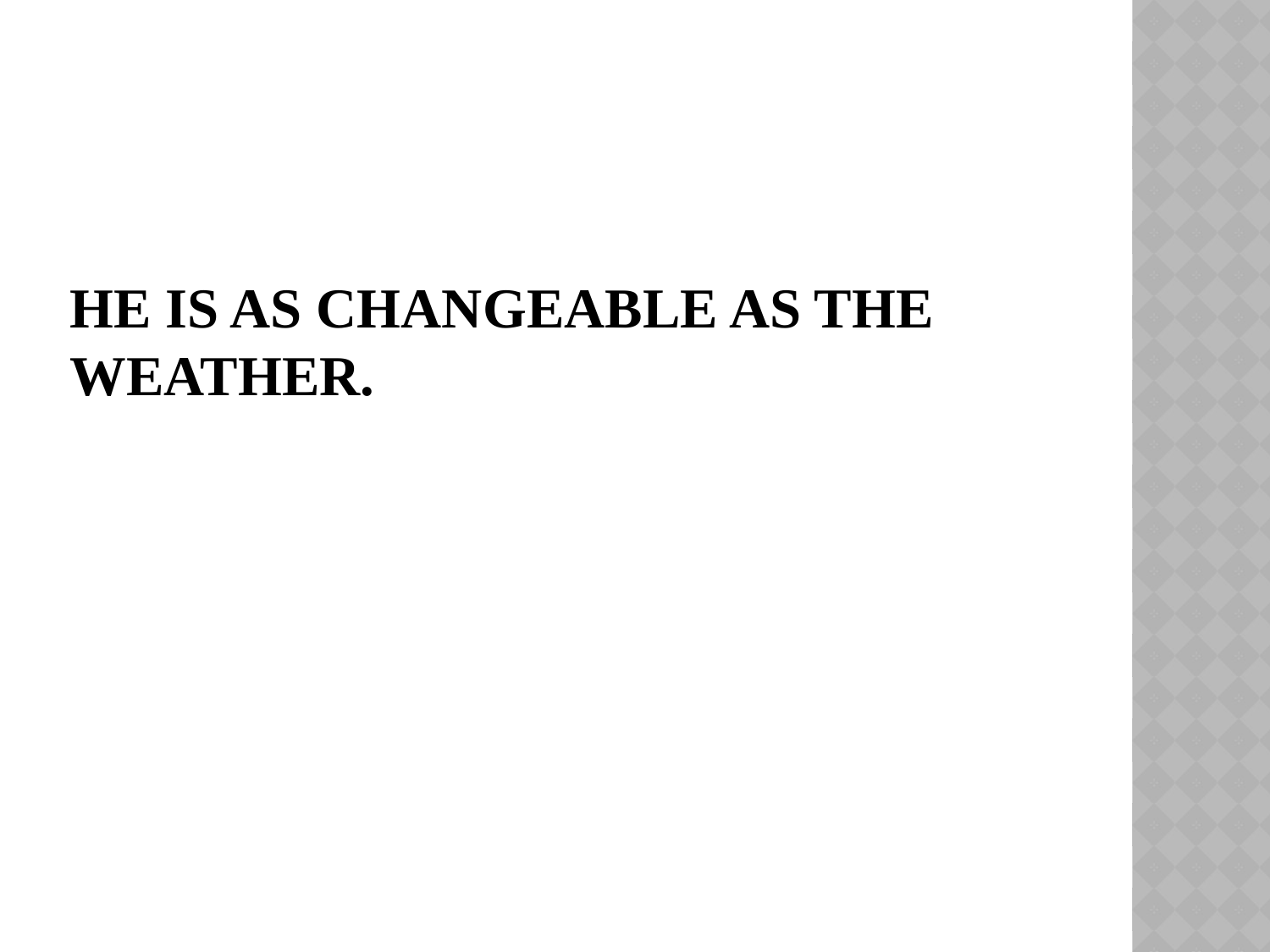

# He is as changeable as the weather.